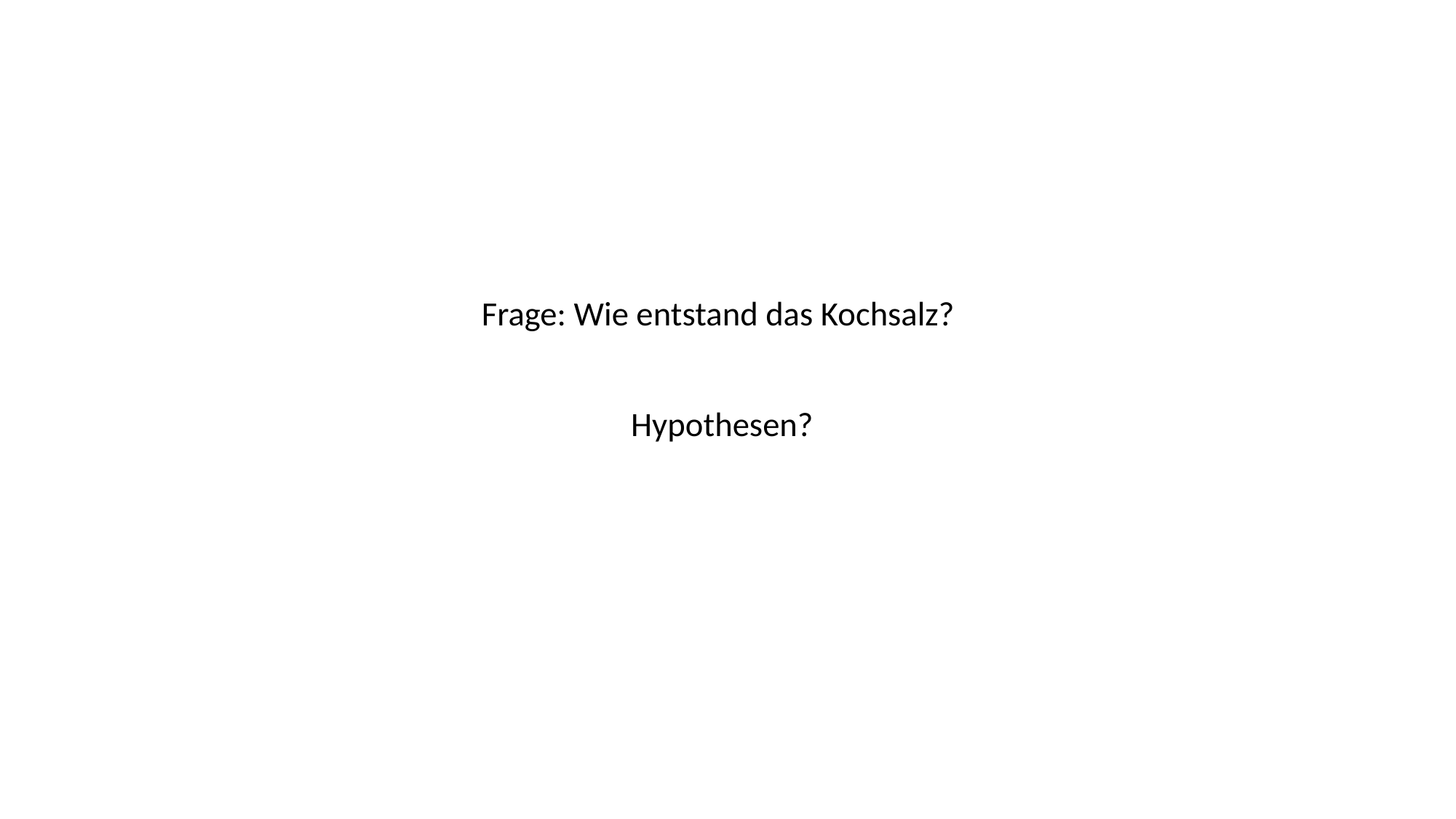

# Frage: Wie entstand das Kochsalz? Hypothesen?